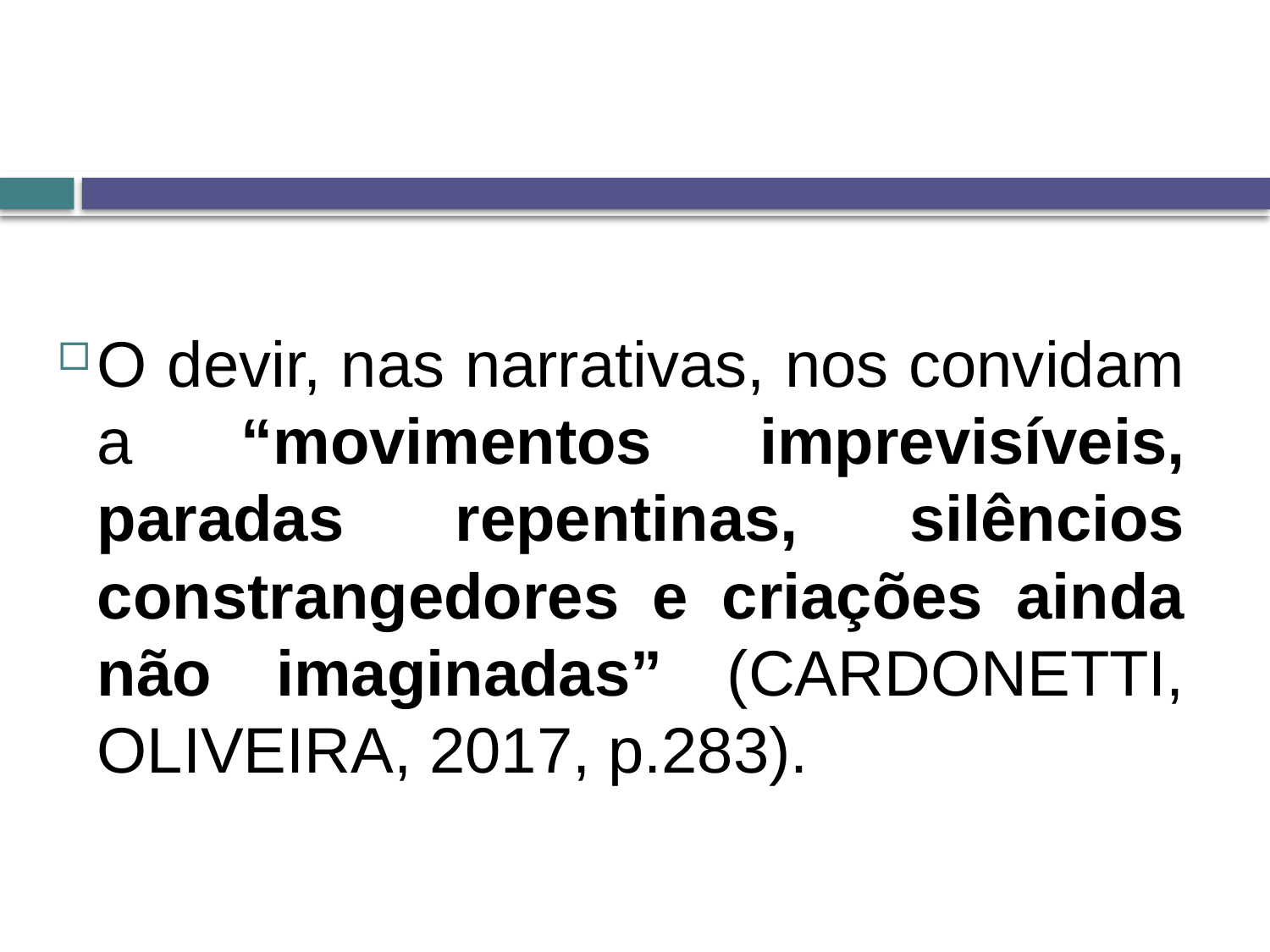

#

O devir, nas narrativas, nos convidam a “movimentos imprevisíveis, paradas repentinas, silêncios constrangedores e criações ainda não imaginadas” (CARDONETTI, OLIVEIRA, 2017, p.283).